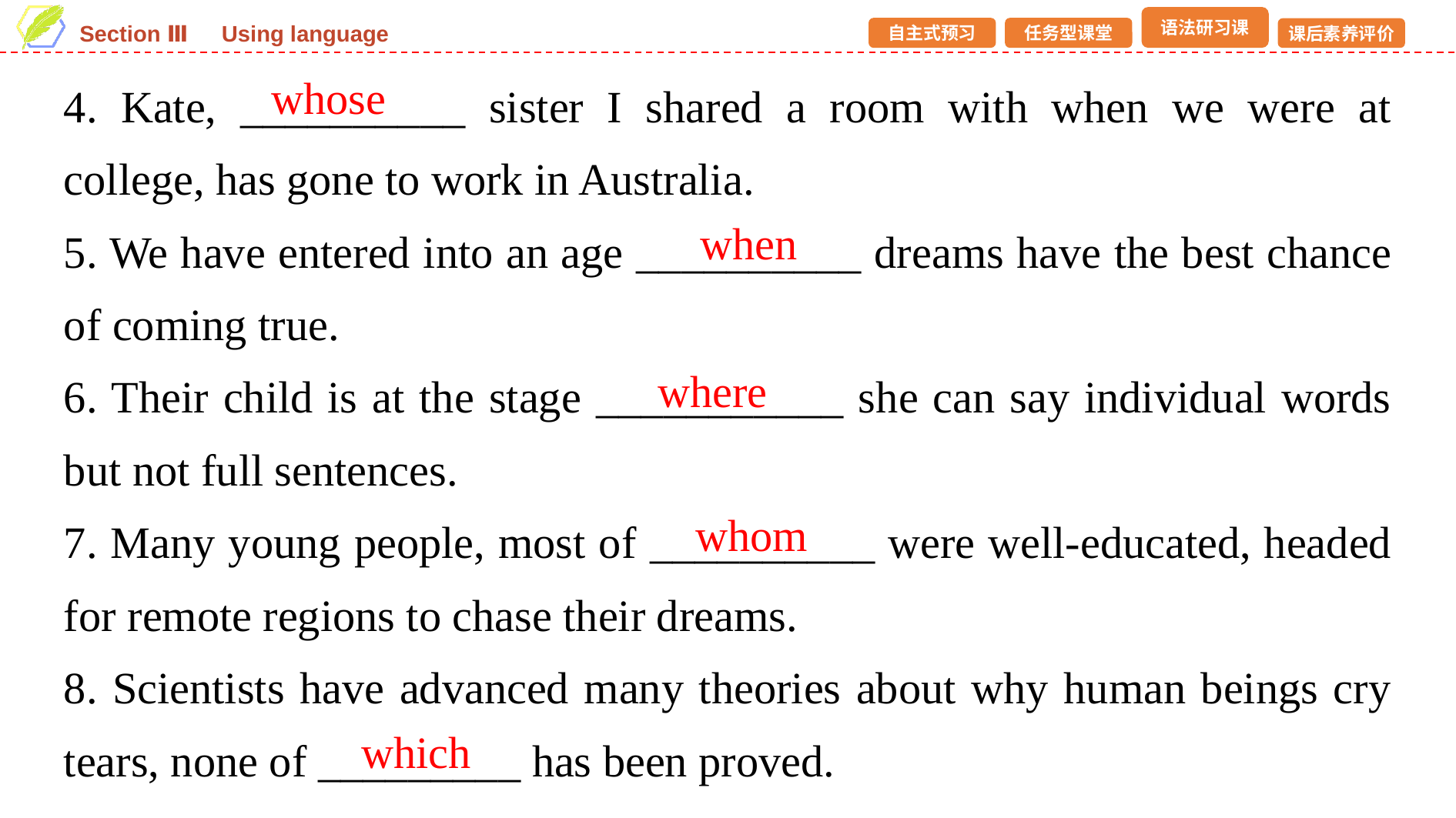

4. Kate, __________ sister I shared a room with when we were at college, has gone to work in Australia.
5. We have entered into an age __________ dreams have the best chance of coming true.
6. Their child is at the stage ___________ she can say individual words but not full sentences.
7. Many young people, most of __________ were well-educated, headed for remote regions to chase their dreams.
8. Scientists have advanced many theories about why human beings cry tears, none of _________ has been proved.
whose
when
where
whom
which